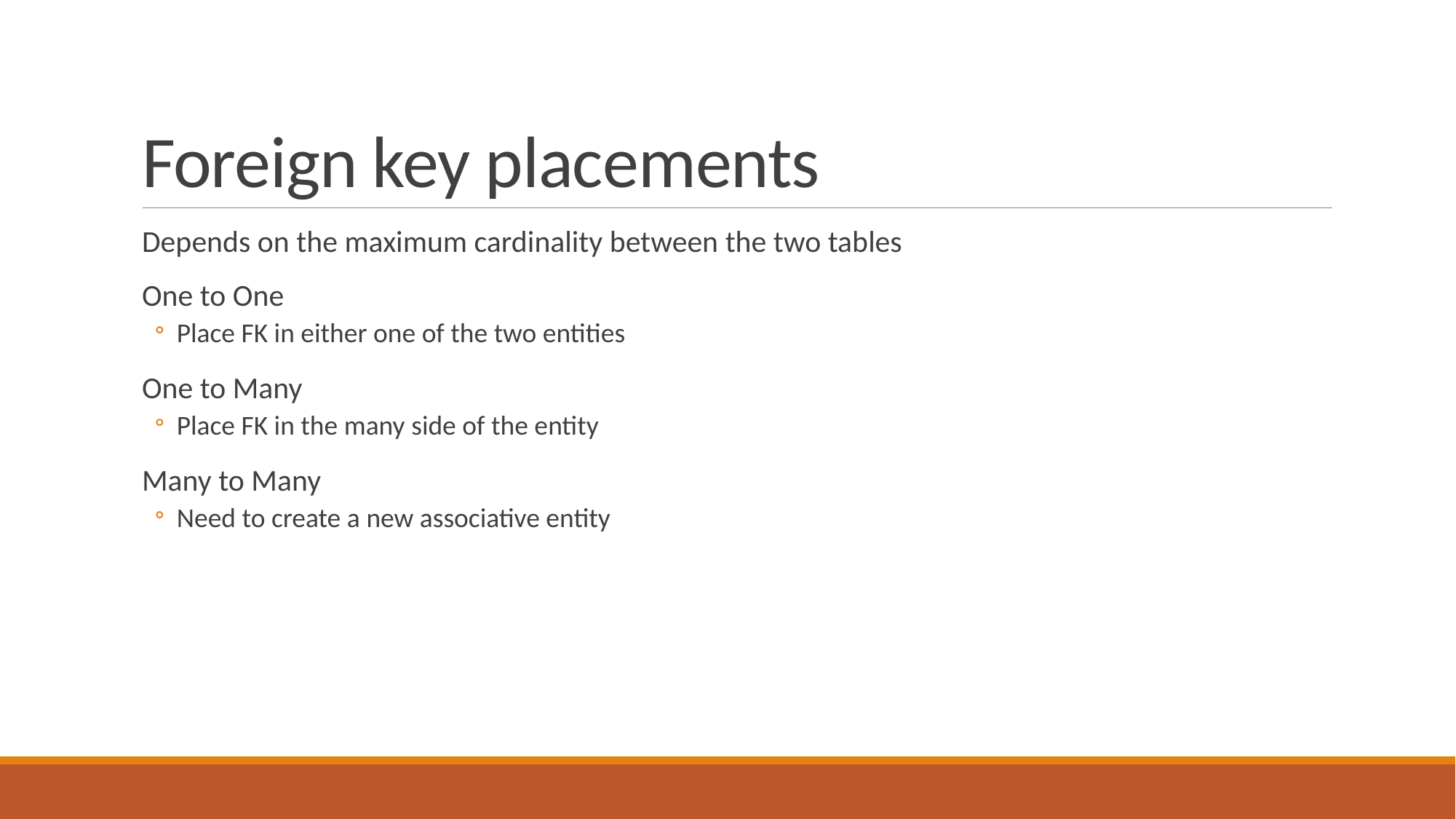

# Foreign key placements
Depends on the maximum cardinality between the two tables
One to One
Place FK in either one of the two entities
One to Many
Place FK in the many side of the entity
Many to Many
Need to create a new associative entity